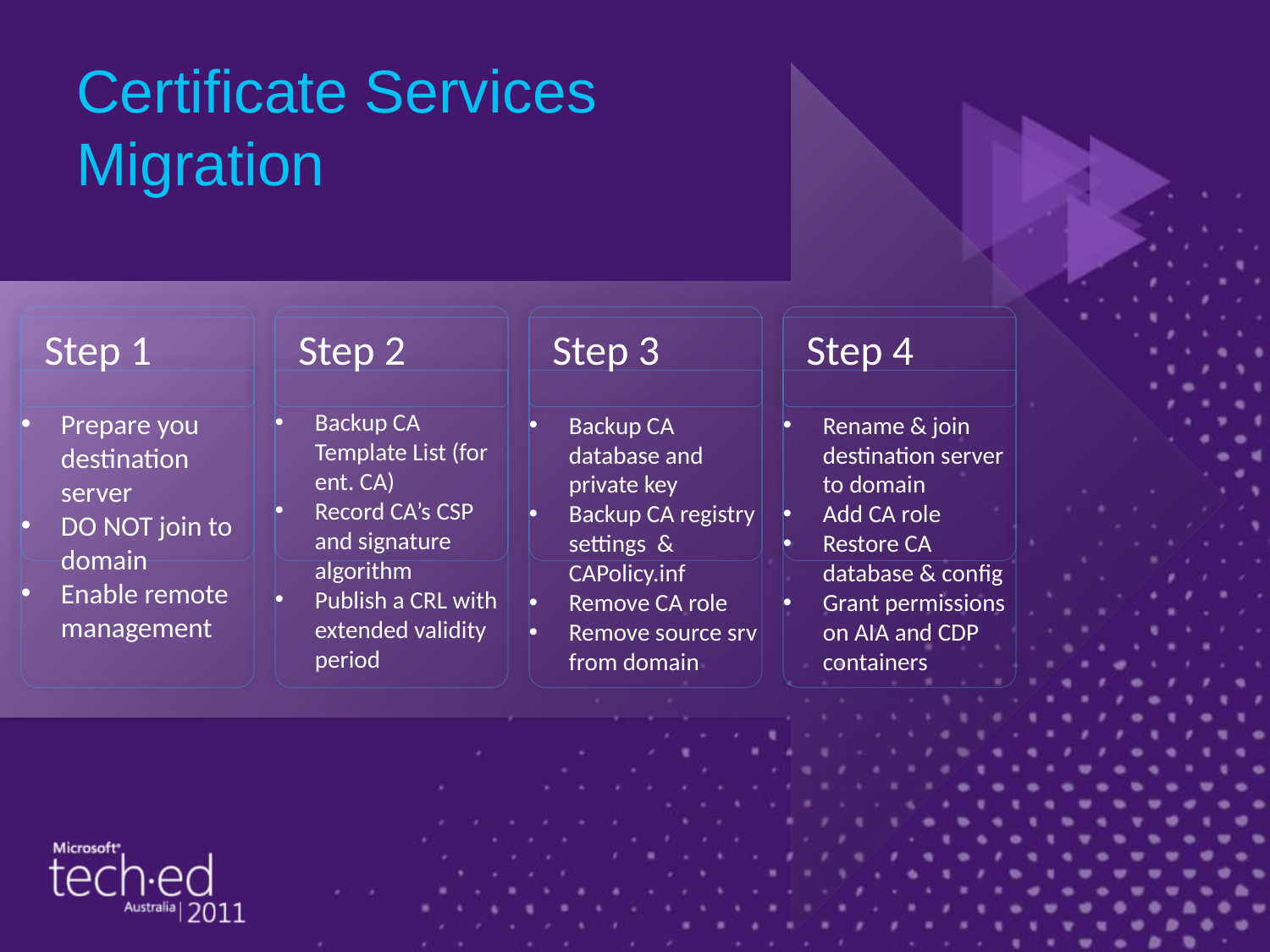

# Certificate Services Migration

Step 1
Step 2
Step 3
Step 4

Prepare you destination server
DO NOT join to domain
Enable remote management
Backup CA Template List (for ent. CA)
Record CA’s CSP and signature algorithm
Publish a CRL with extended validity period
Backup CA database and private key
Backup CA registry settings  & CAPolicy.inf
Remove CA role
Remove source srv from domain
Rename & join destination server to domain
Add CA role
Restore CA database & config
Grant permissions on AIA and CDP containers